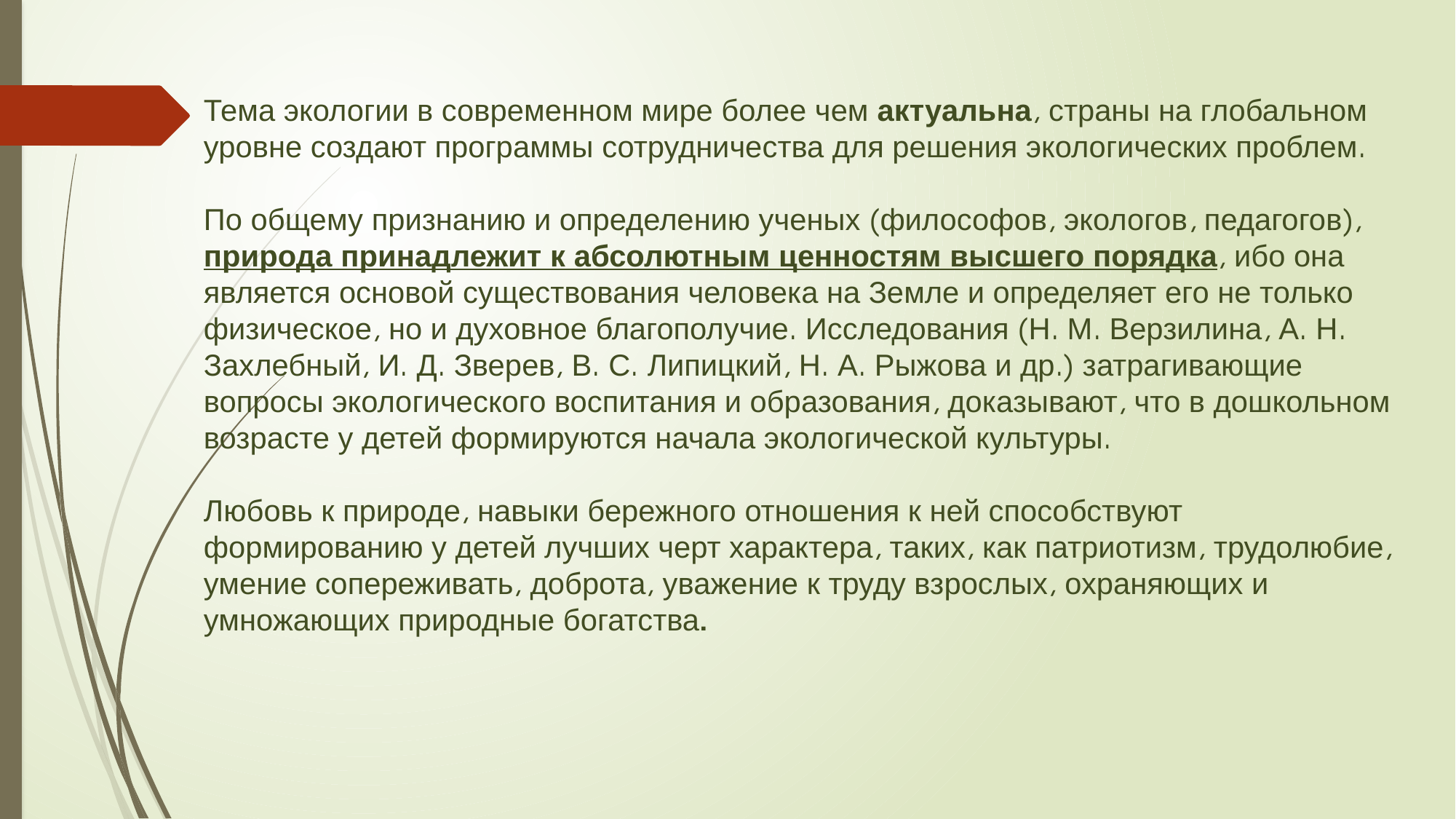

Тема экологии в современном мире более чем актуальна, страны на глобальном уровне создают программы сотрудничества для решения экологических проблем.

По общему признанию и определению ученых (философов, экологов, педагогов), природа принадлежит к абсолютным ценностям высшего порядка, ибо она является основой существования человека на Земле и определяет его не только физическое, но и духовное благополучие. Исследования (Н. М. Верзилина, А. Н. Захлебный, И. Д. Зверев, В. С. Липицкий, Н. А. Рыжова и др.) затрагивающие вопросы экологического воспитания и образования, доказывают, что в дошкольном возрасте у детей формируются начала экологической культуры.

Любовь к природе, навыки бережного отношения к ней способствуют формированию у детей лучших черт характера, таких, как патриотизм, трудолюбие, умение сопереживать, доброта, уважение к труду взрослых, охраняющих и умножающих природные богатства.